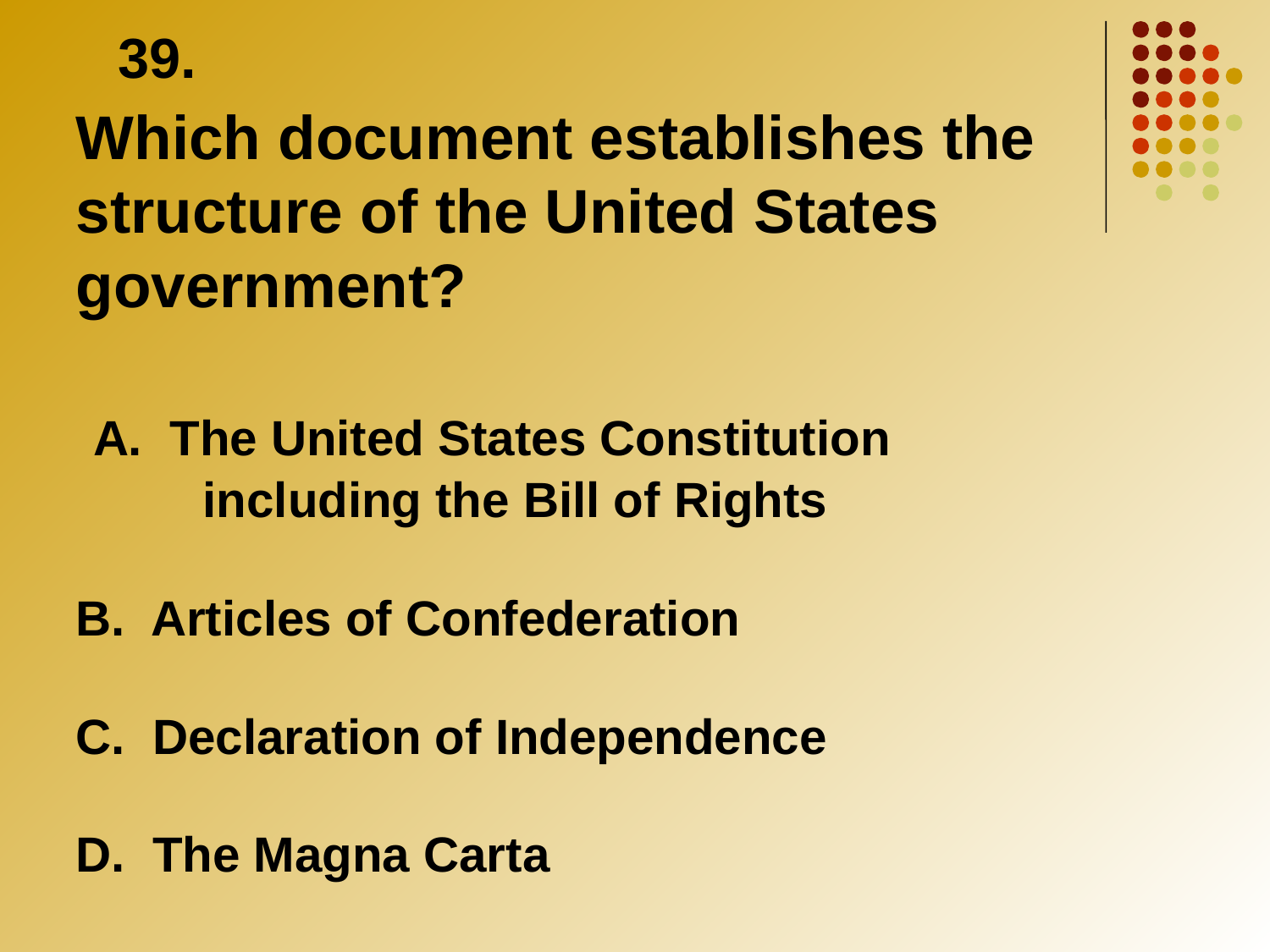

39.
Which document establishes the structure of the United States government?
 A.  The United States Constitution
 	including the Bill of Rights
B.  Articles of Confederation
C.  Declaration of Independence
D.  The Magna Carta